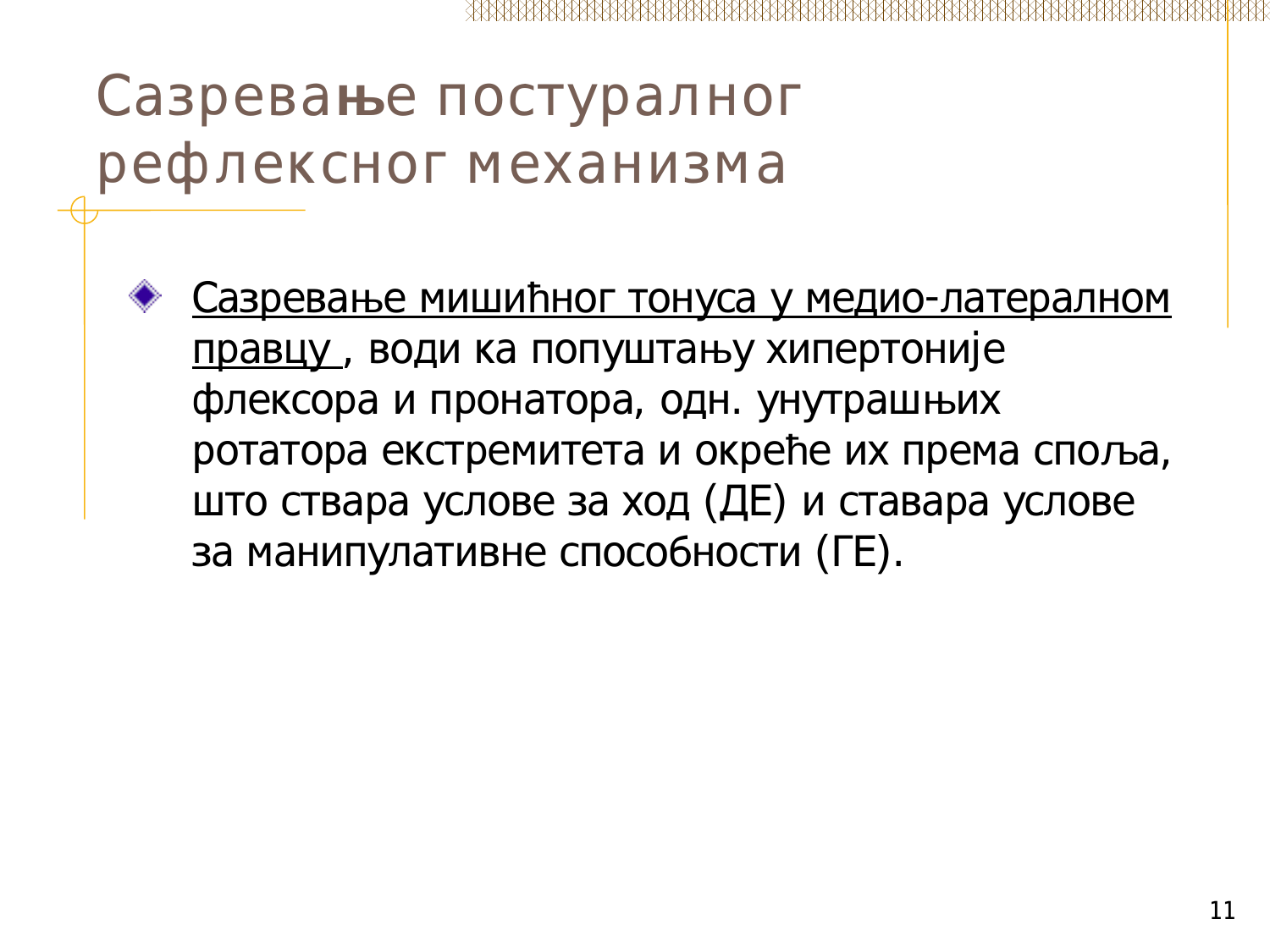

# Сазревање постуралног рефлексног механизма
Сазревање мишићног тонуса у медио-латералном правцу , води ка попуштању хипертоније флексора и пронатора, одн. унутрашњих ротатора екстремитета и окреће их према споља, што ствара услове за ход (ДЕ) и ставара услове за манипулативне способности (ГЕ).
11